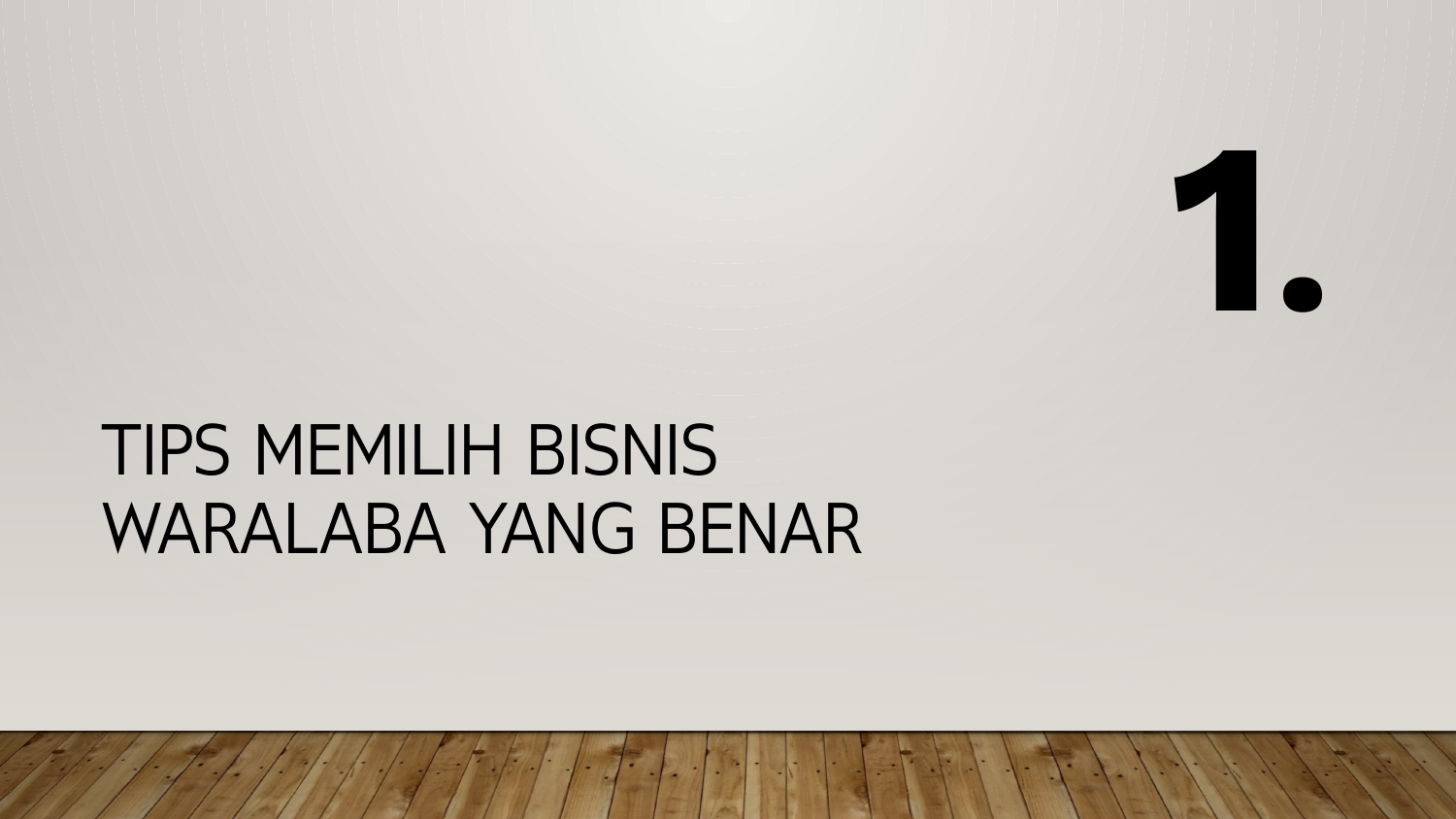

1.
# Tips Memilih Bisnis Waralaba yang Benar